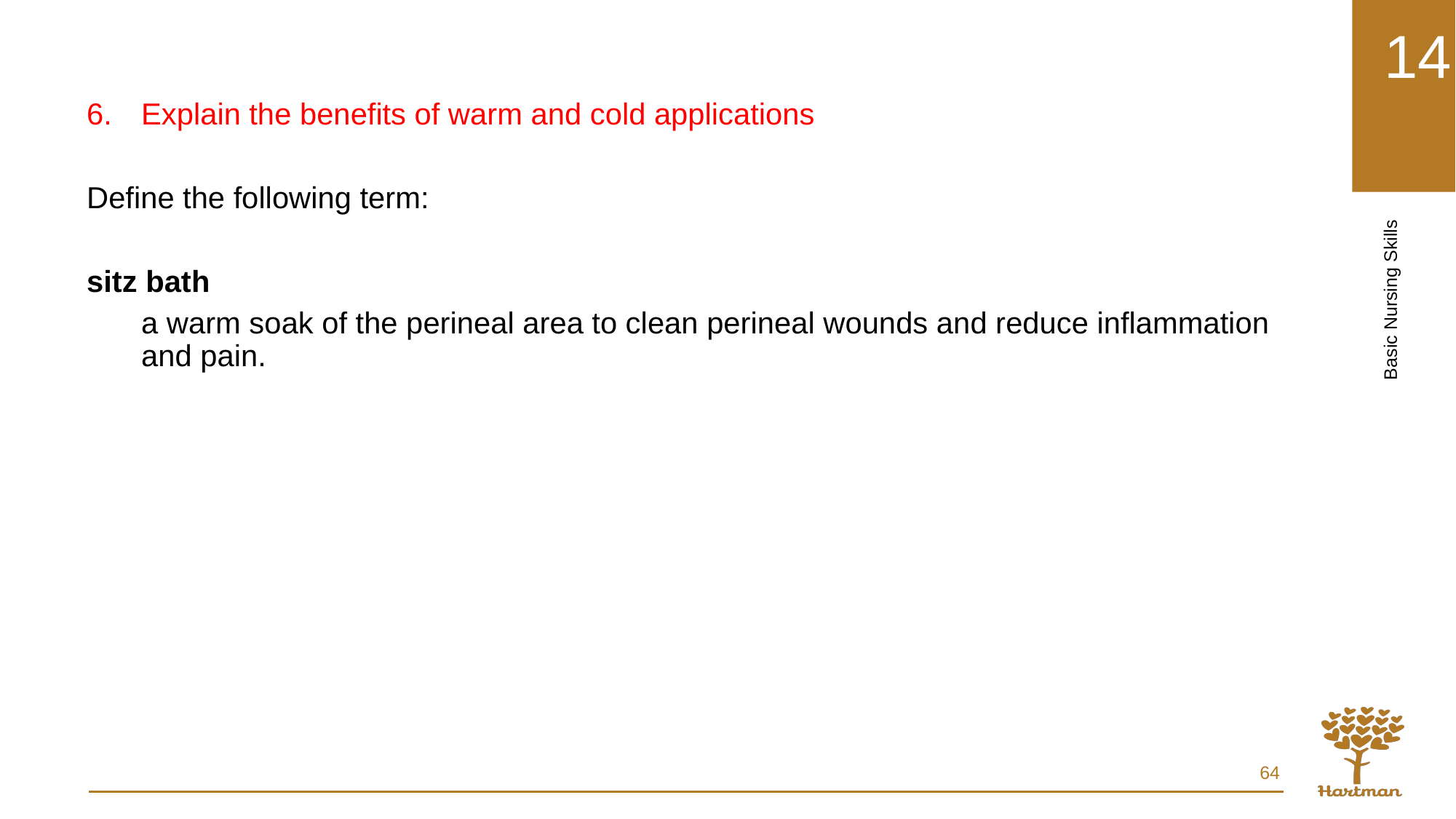

Explain the benefits of warm and cold applications

Define the following term:

sitz bath
a warm soak of the perineal area to clean perineal wounds and reduce inflammation and pain.

64